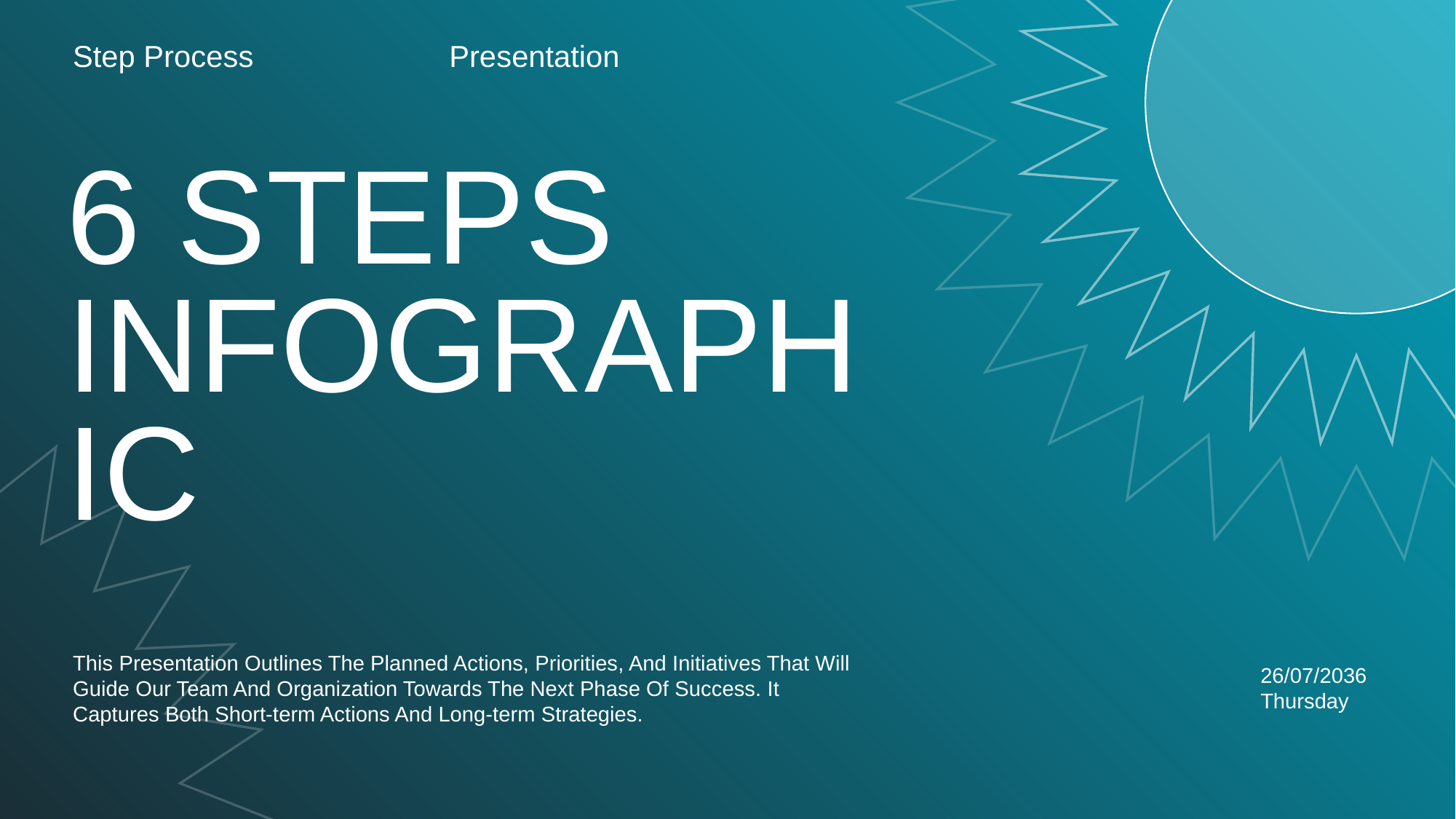

Step Process
Presentation
6 STEPS INFOGRAPHIC

This Presentation Outlines The Planned Actions, Priorities, And Initiatives That Will Guide Our Team And Organization Towards The Next Phase Of Success. It Captures Both Short-term Actions And Long-term Strategies.
26/07/2036
Thursday